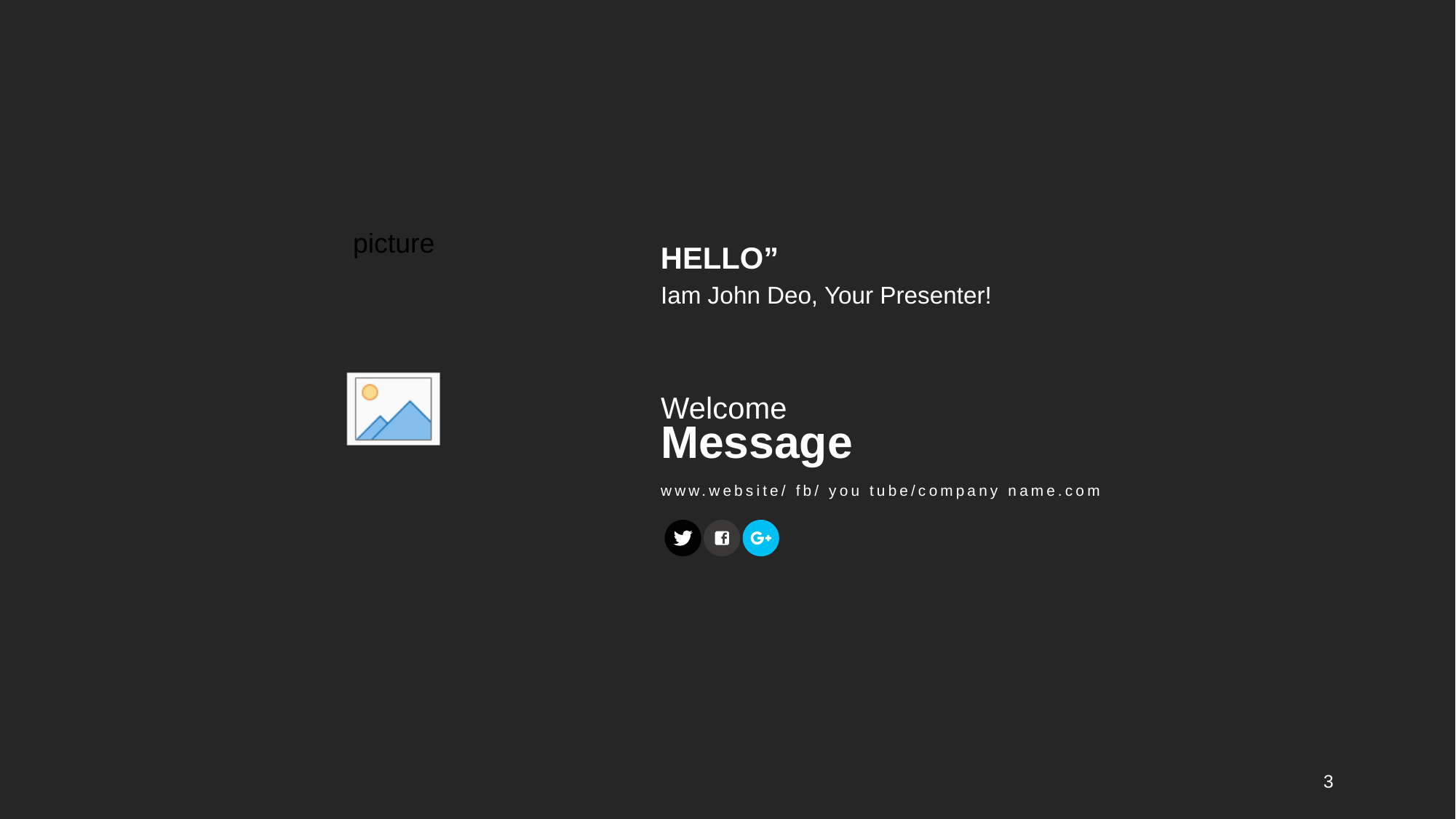

HELLO”
Iam John Deo, Your Presenter!
Welcome Message
www.website/ fb/ you tube/company name.com

3
www.yourwebsite.com